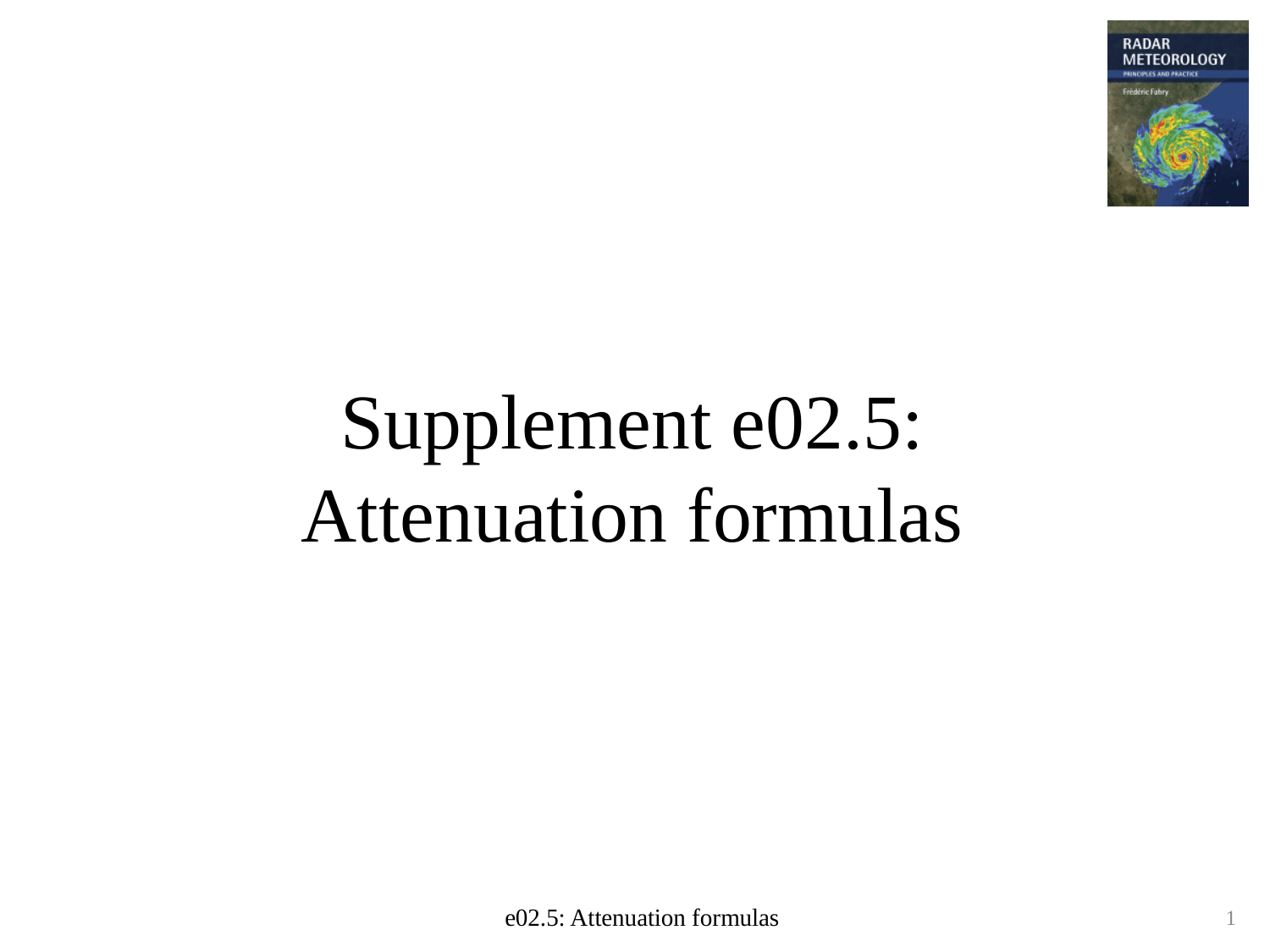

# Supplement e02.5: Attenuation formulas
e02.5: Attenuation formulas
1